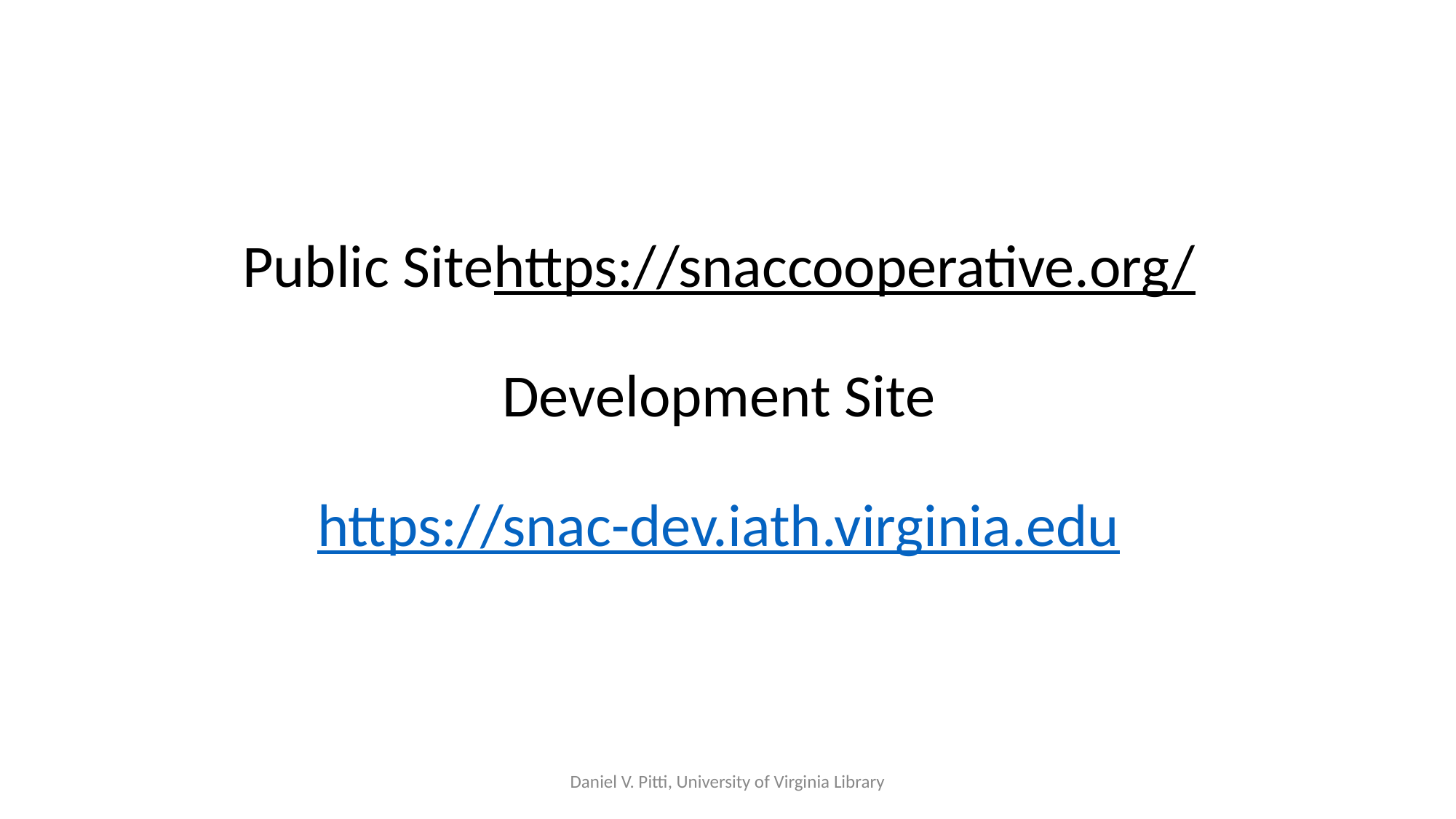

# Public Site https://snaccooperative.org/ Development Site https://snac-dev.iath.virginia.edu
Daniel V. Pitti, University of Virginia Library